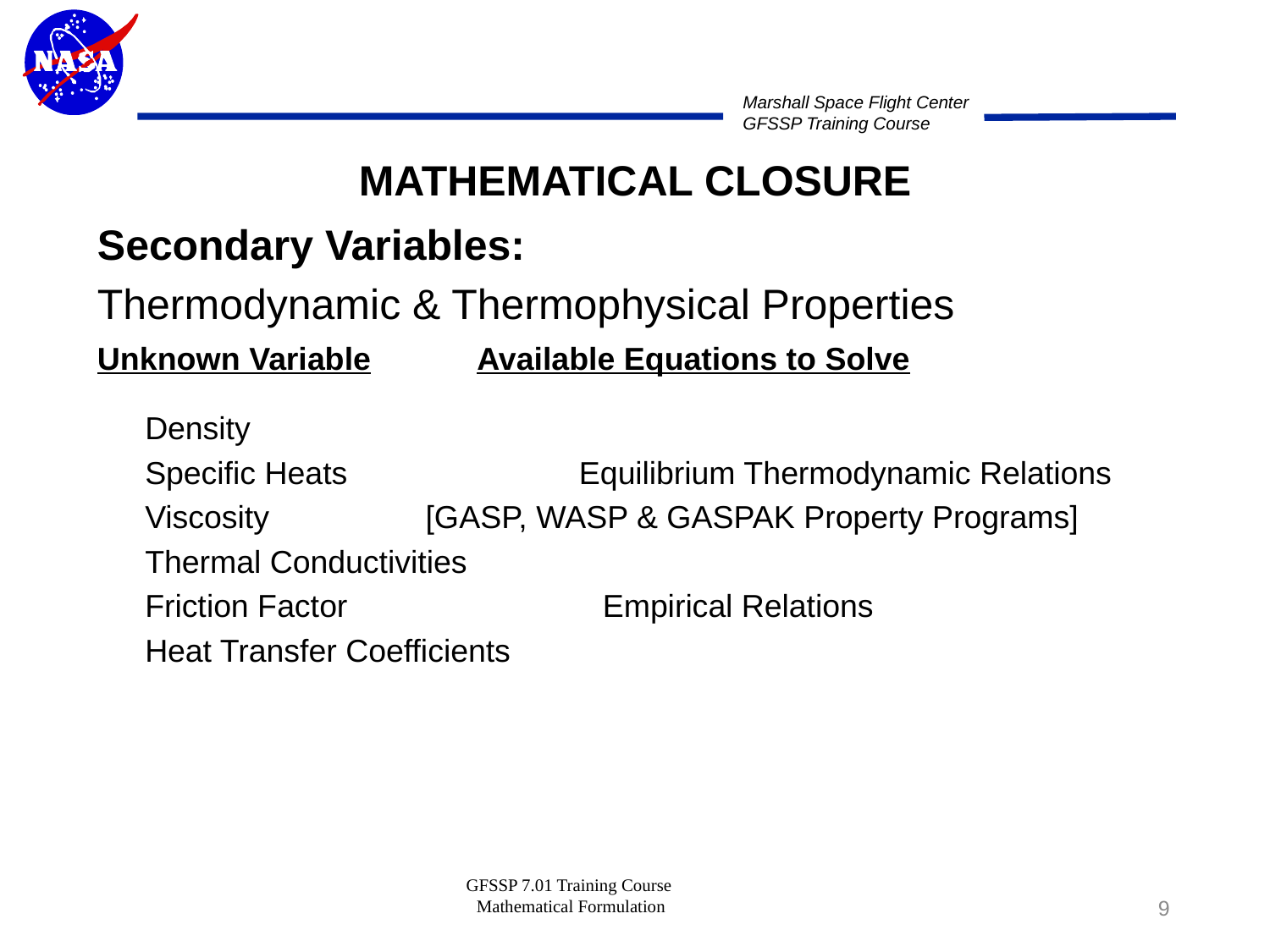

MATHEMATICAL CLOSURE
Secondary Variables:
Thermodynamic & Thermophysical Properties
Unknown Variable	        Available Equations to Solve

	Density
	Specific Heats		      Equilibrium Thermodynamic Relations
	Viscosity		   [GASP, WASP & GASPAK Property Programs]
	Thermal Conductivities
     	Friction Factor	                       Empirical Relations
	Heat Transfer Coefficients
GFSSP 7.01 Training Course  Mathematical Formulation
9